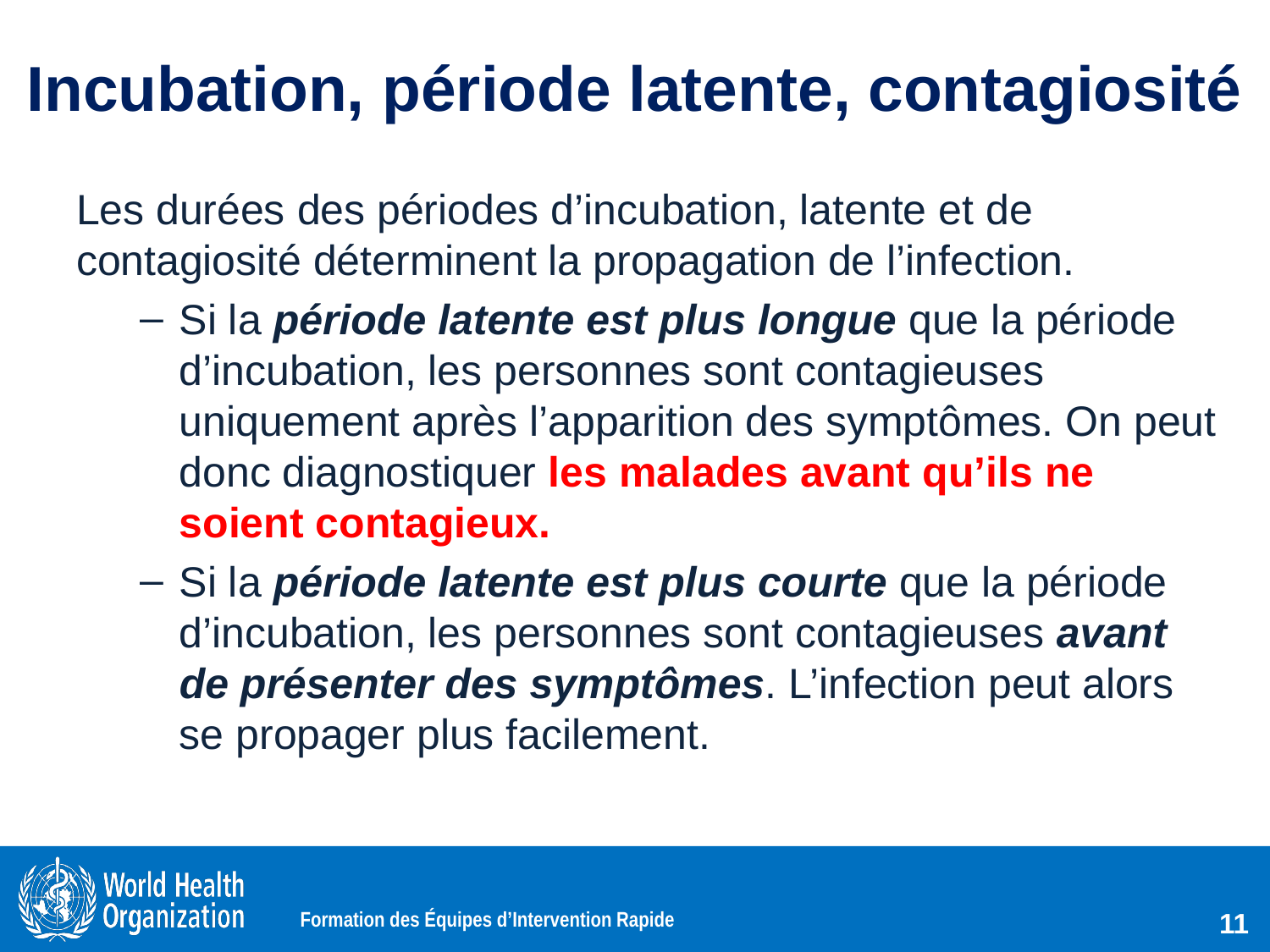

# Incubation, période latente, contagiosité
Les durées des périodes d’incubation, latente et de contagiosité déterminent la propagation de l’infection.
Si la période latente est plus longue que la période d’incubation, les personnes sont contagieuses uniquement après l’apparition des symptômes. On peut donc diagnostiquer les malades avant qu’ils ne soient contagieux.
Si la période latente est plus courte que la période d’incubation, les personnes sont contagieuses avant de présenter des symptômes. L’infection peut alors se propager plus facilement.